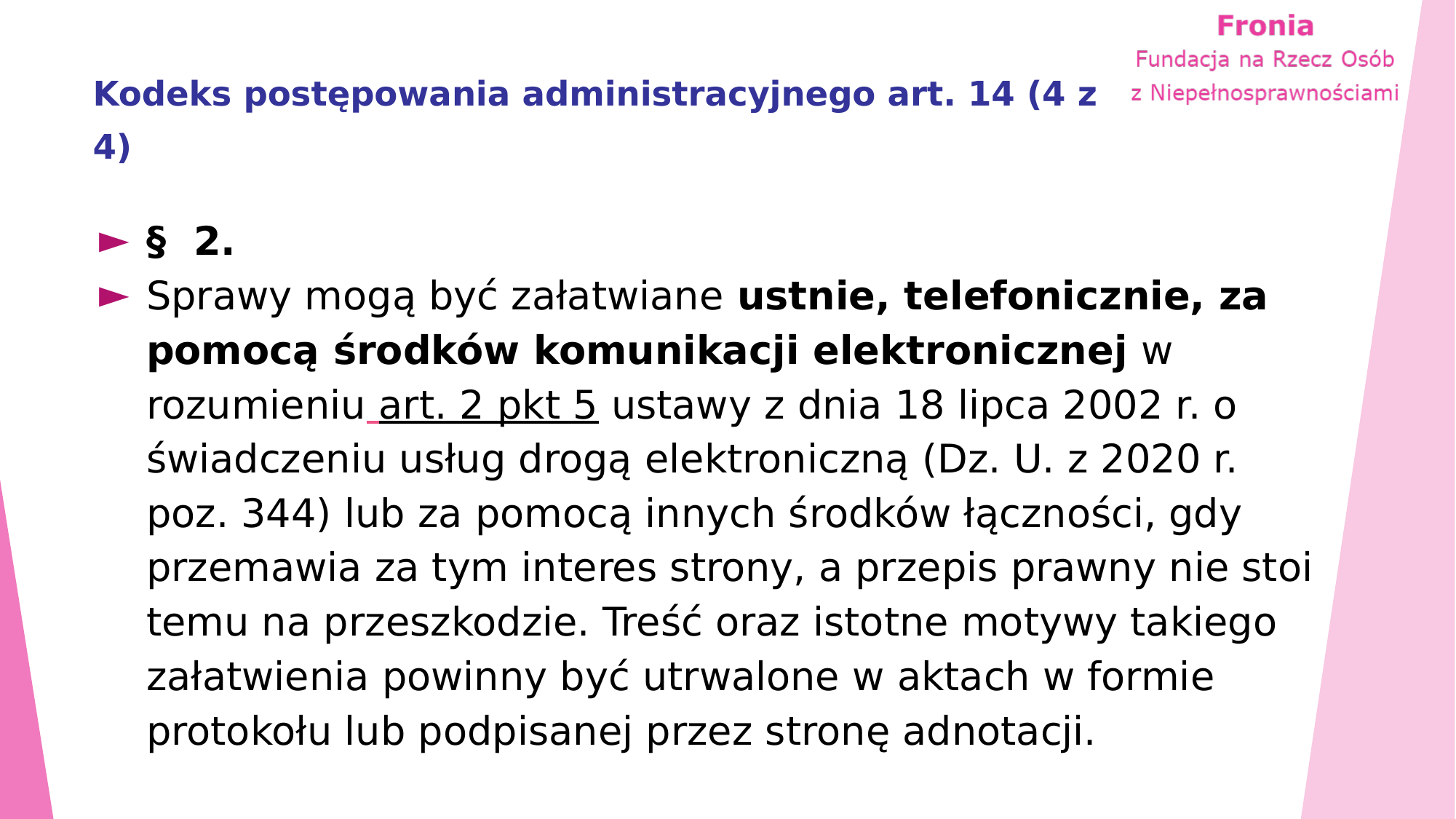

# Kodeks postępowania administracyjnego art. 14 (4 z 4)

§  2.
Sprawy mogą być załatwiane ustnie, telefonicznie, za pomocą środków komunikacji elektronicznej w rozumieniu art. 2 pkt 5 ustawy z dnia 18 lipca 2002 r. o świadczeniu usług drogą elektroniczną (Dz. U. z 2020 r. poz. 344) lub za pomocą innych środków łączności, gdy przemawia za tym interes strony, a przepis prawny nie stoi temu na przeszkodzie. Treść oraz istotne motywy takiego załatwienia powinny być utrwalone w aktach w formie protokołu lub podpisanej przez stronę adnotacji.